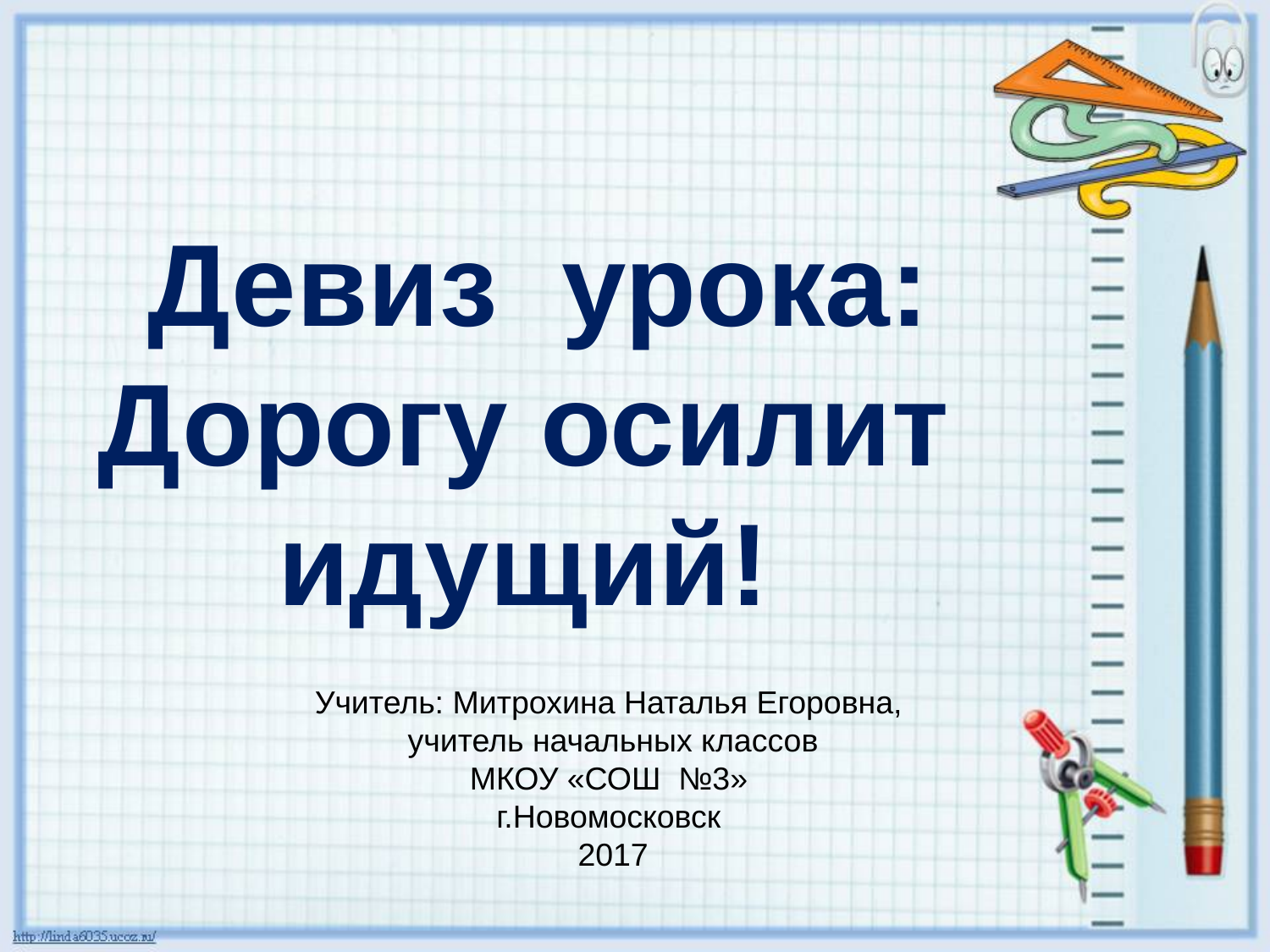

Девиз  урока: Дорогу осилит идущий!
Учитель: Митрохина Наталья Егоровна,
учитель начальных классов
МКОУ «СОШ  №3»
г.Новомосковск
2017